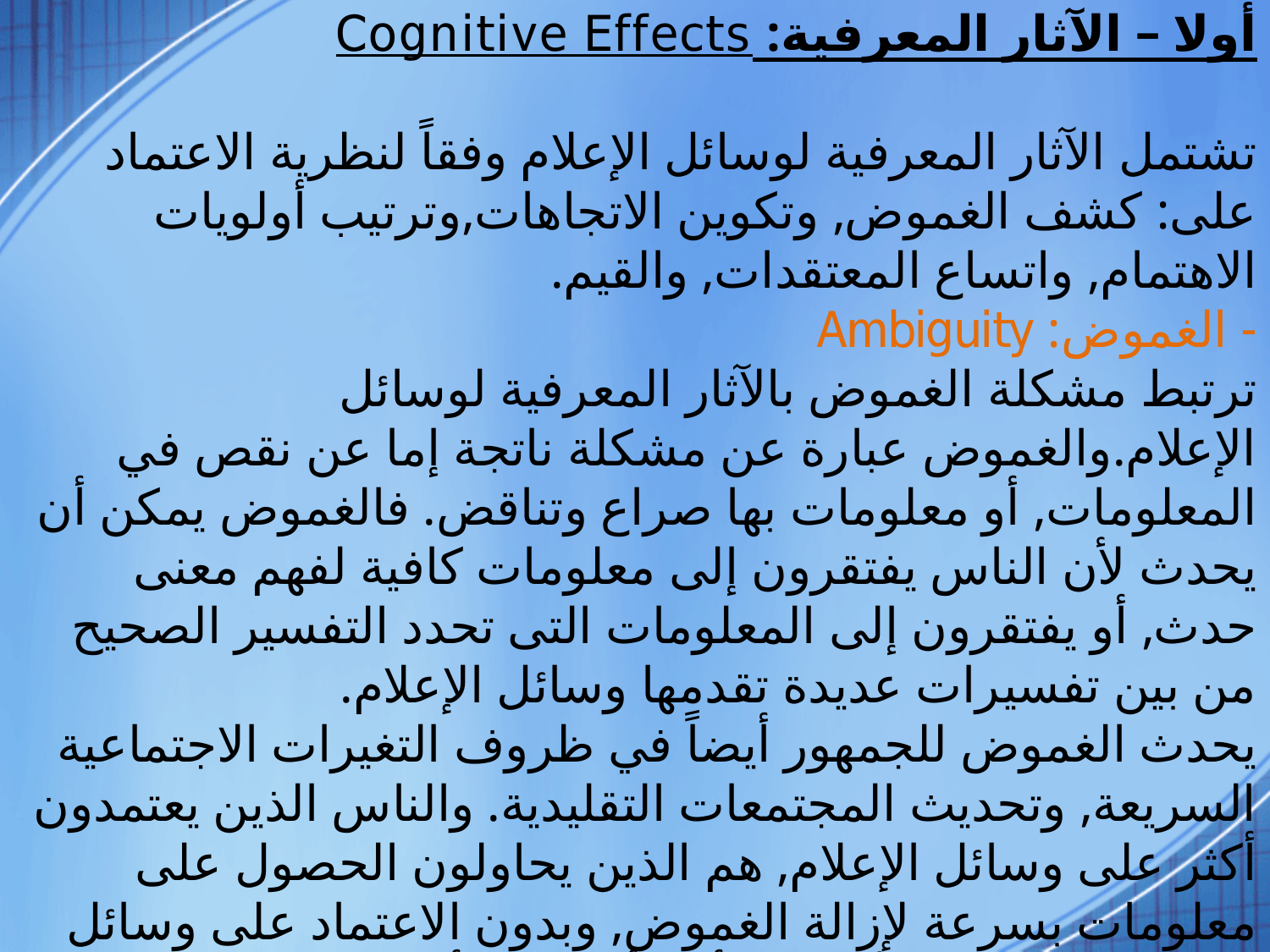

أولا – الآثار المعرفية: Cognitive Effects
تشتمل الآثار المعرفية لوسائل الإعلام وفقاً لنظرية الاعتماد على: كشف الغموض, وتكوين الاتجاهات,وترتيب أولويات الاهتمام, واتساع المعتقدات, والقيم.
- الغموض: Ambiguity
ترتبط مشكلة الغموض بالآثار المعرفية لوسائل الإعلام.والغموض عبارة عن مشكلة ناتجة إما عن نقص في المعلومات, أو معلومات بها صراع وتناقض. فالغموض يمكن أن يحدث لأن الناس يفتقرون إلى معلومات كافية لفهم معنى حدث, أو يفتقرون إلى المعلومات التى تحدد التفسير الصحيح من بين تفسيرات عديدة تقدمها وسائل الإعلام.
يحدث الغموض للجمهور أيضاً في ظروف التغيرات الاجتماعية السريعة, وتحديث المجتمعات التقليدية. والناس الذين يعتمدون أكثر على وسائل الإعلام, هم الذين يحاولون الحصول على معلومات بسرعة لإزالة الغموض, وبدون الاعتماد على وسائل الإعلام, قد يحتاج الأمر إلى أيام أو شهور أو سنوات لكشف أسباب الغموض في المعلومات.
.